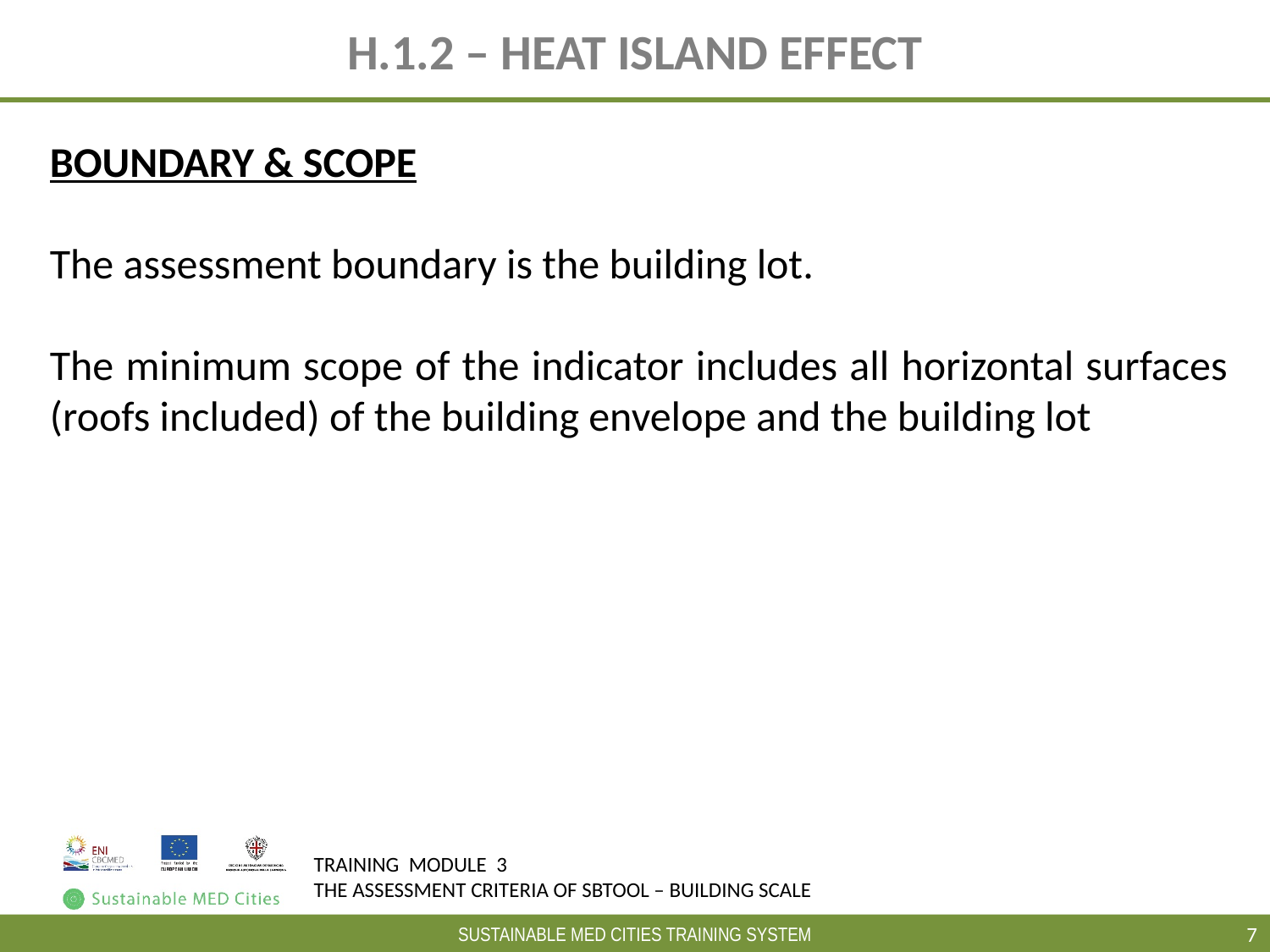

# H.1.2 – HEAT ISLAND EFFECT
BOUNDARY & SCOPE

The assessment boundary is the building lot.

The minimum scope of the indicator includes all horizontal surfaces (roofs included) of the building envelope and the building lot
7